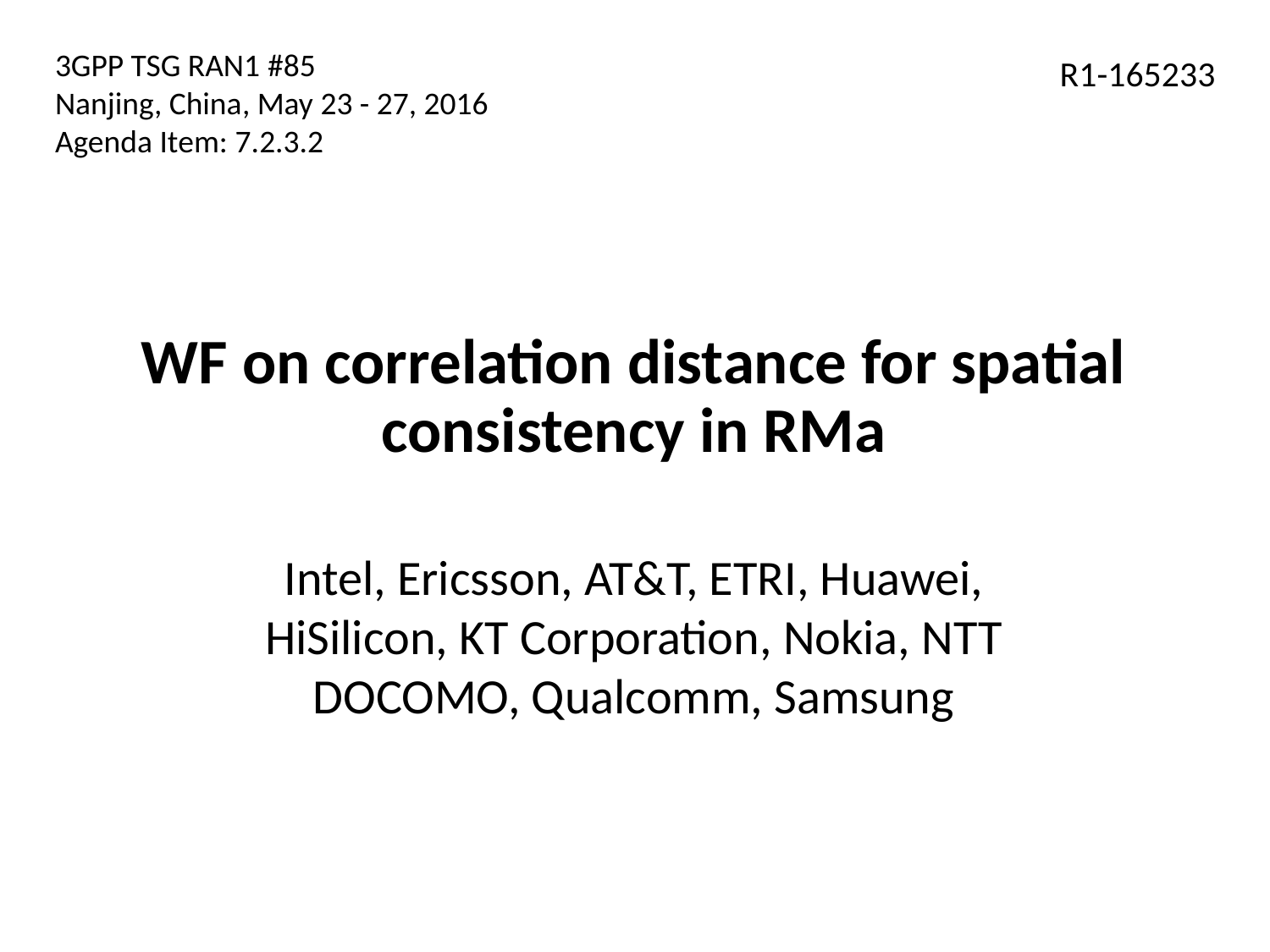

3GPP TSG RAN1 #85
Nanjing, China, May 23 - 27, 2016
Agenda Item: 7.2.3.2
R1-165233
# WF on correlation distance for spatial consistency in RMa
Intel, Ericsson, AT&T, ETRI, Huawei, HiSilicon, KT Corporation, Nokia, NTT DOCOMO, Qualcomm, Samsung